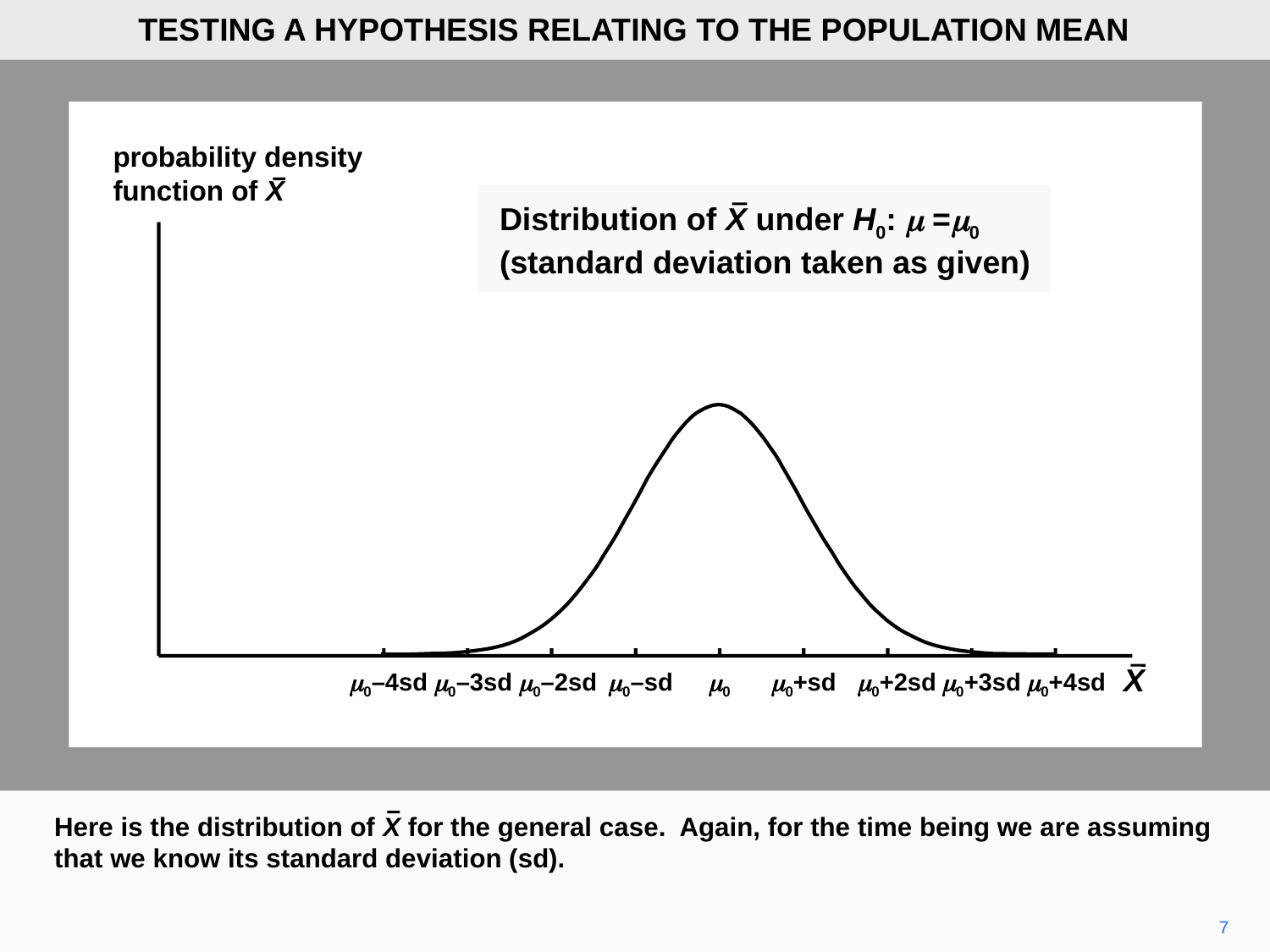

TESTING A HYPOTHESIS RELATING TO THE POPULATION MEAN

probability density
function of X

Distribution of X under H0: μ =μ0
(standard deviation taken as given)

X

μ0–4sd
μ0–3sd
μ0–2sd
μ0–sd
μ0
μ0+sd
μ0+2sd
μ0+3sd
μ0+4sd

Here is the distribution of X for the general case.  Again, for the time being we are assuming that we know its standard deviation (sd).

7